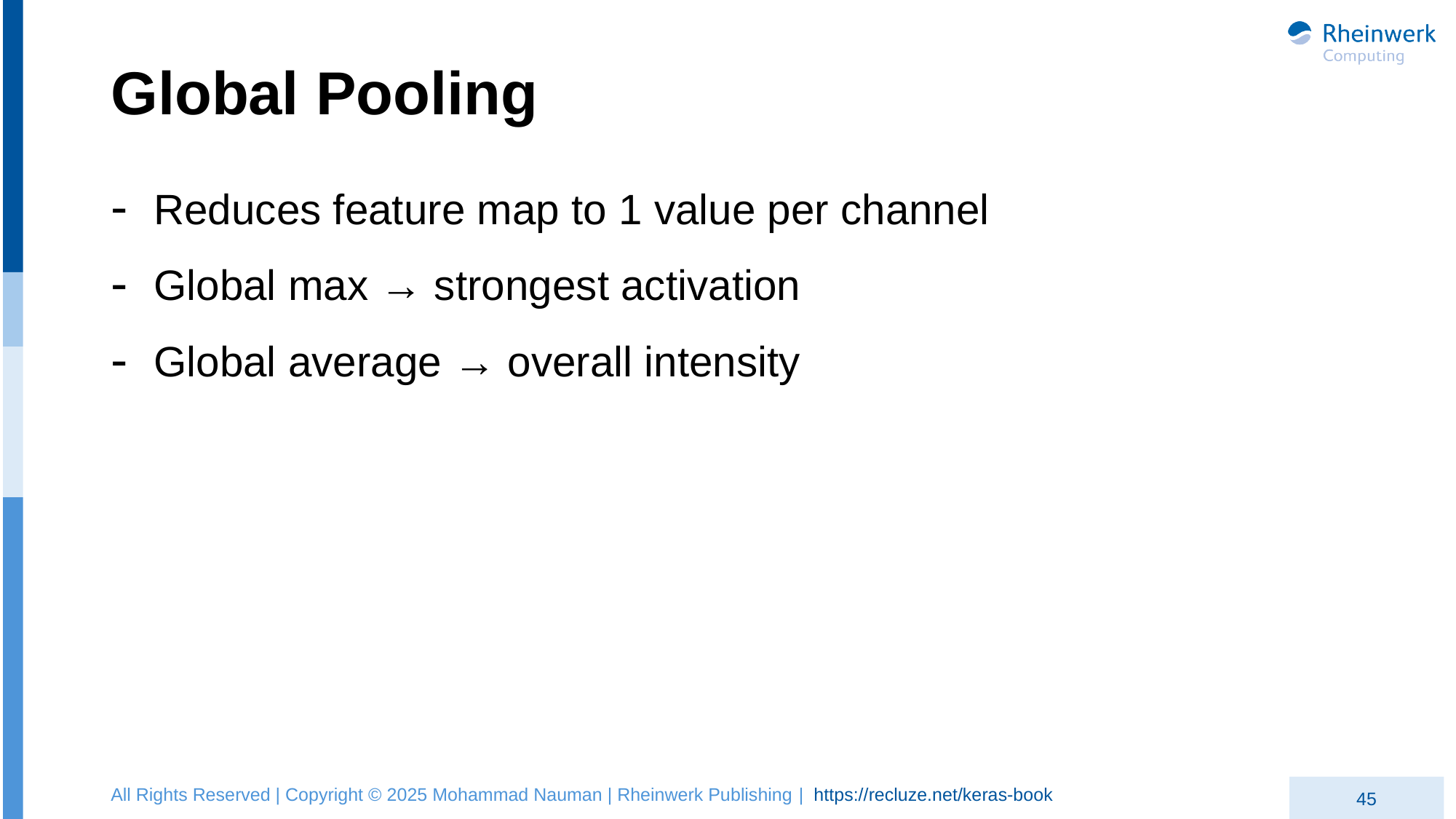

# Global Pooling
Reduces feature map to 1 value per channel
Global max → strongest activation
Global average → overall intensity